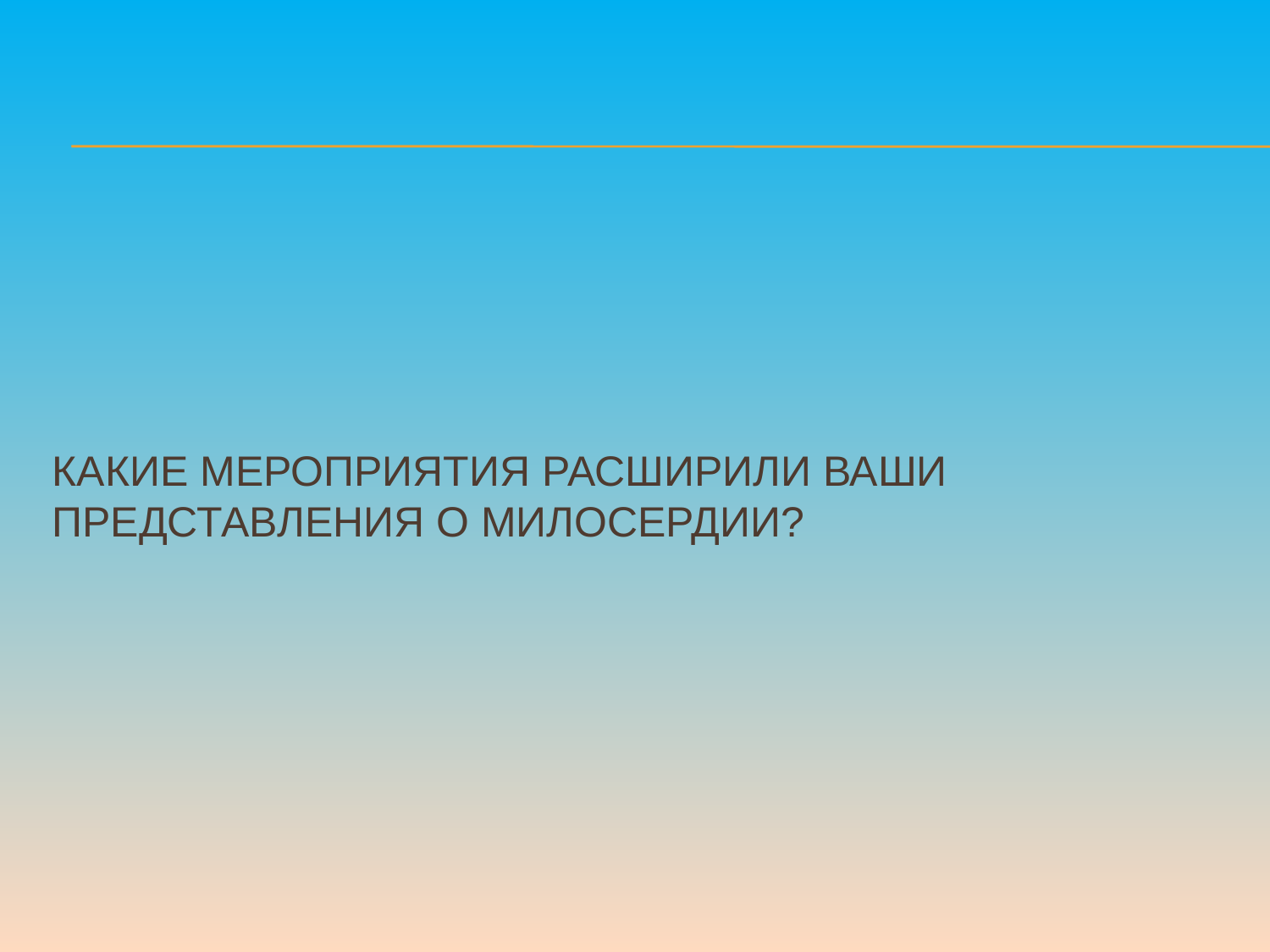

# Какие мероприятия расширили Ваши представления о милосердии?